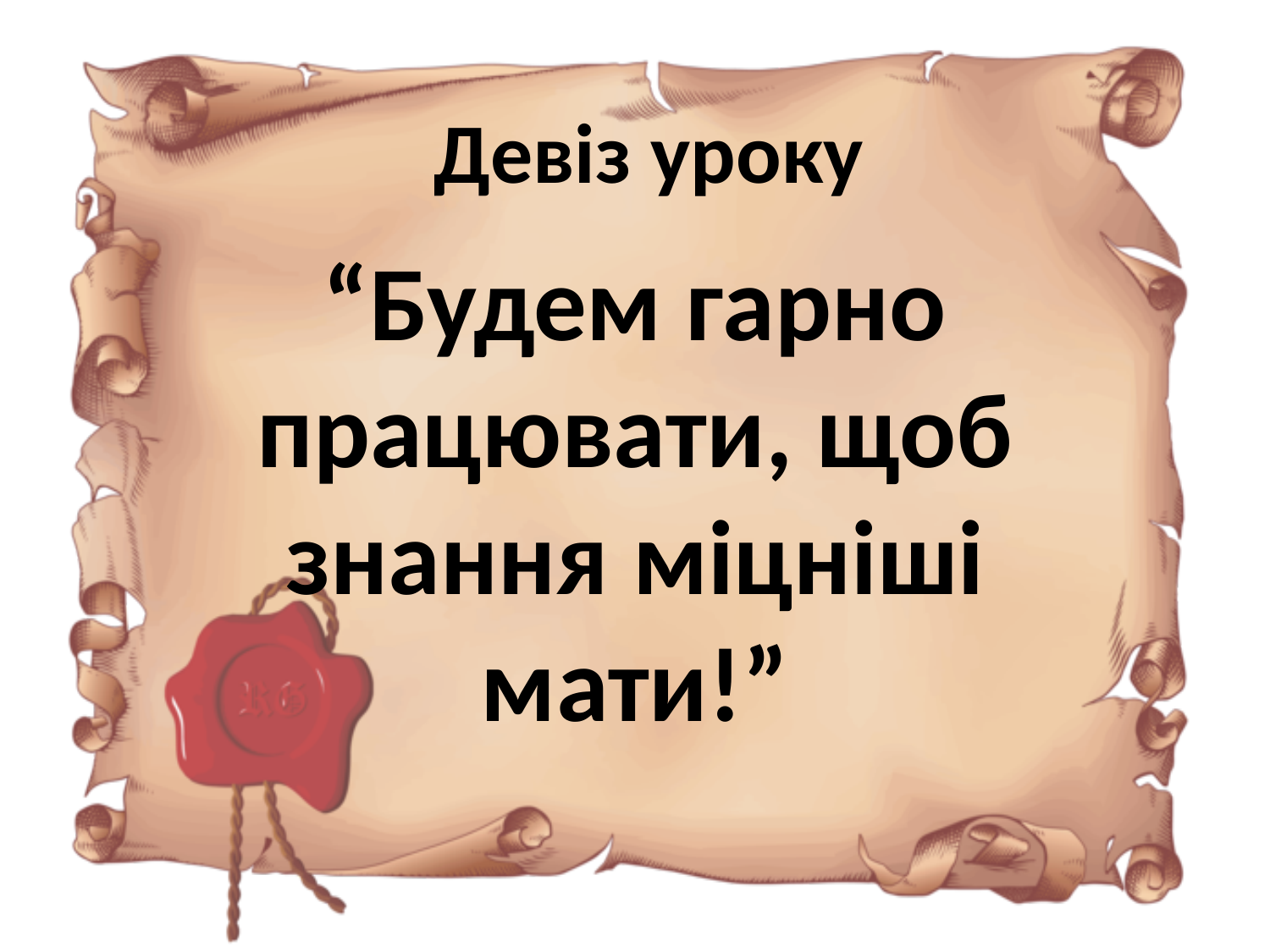

# Девіз уроку
“Будем гарно працювати, щоб знання міцніші мати!”